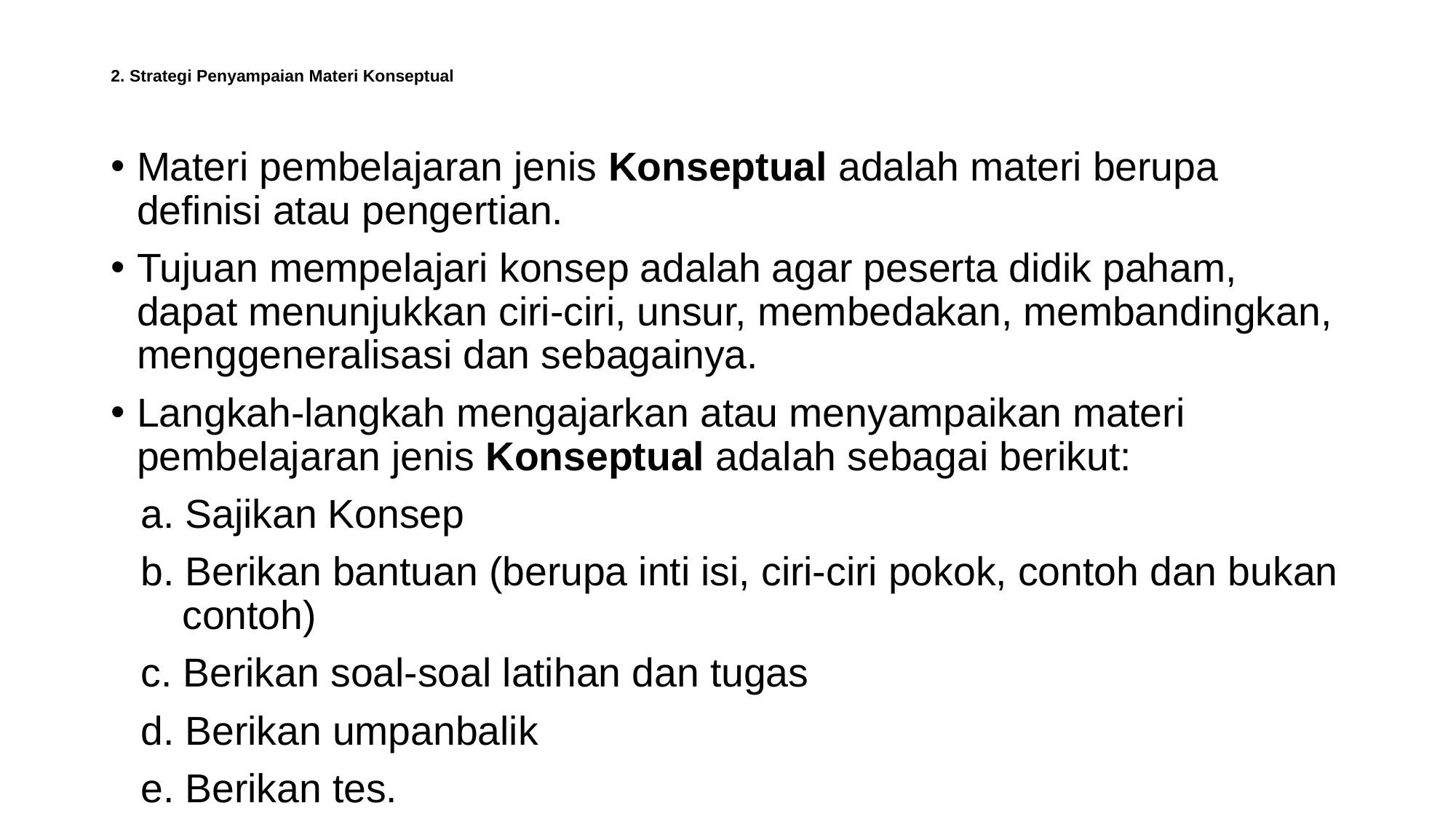

# 2. Strategi Penyampaian Materi Konseptual
Materi pembelajaran jenis Konseptual adalah materi berupa definisi atau pengertian.
Tujuan mempelajari konsep adalah agar peserta didik paham, dapat menunjukkan ciri-ciri, unsur, membedakan, membandingkan, menggeneralisasi dan sebagainya.
Langkah-langkah mengajarkan atau menyampaikan materi pembelajaran jenis Konseptual adalah sebagai berikut:
a. Sajikan Konsep
b. Berikan bantuan (berupa inti isi, ciri-ciri pokok, contoh dan bukan contoh)
c. Berikan soal-soal latihan dan tugas
d. Berikan umpanbalik
e. Berikan tes.